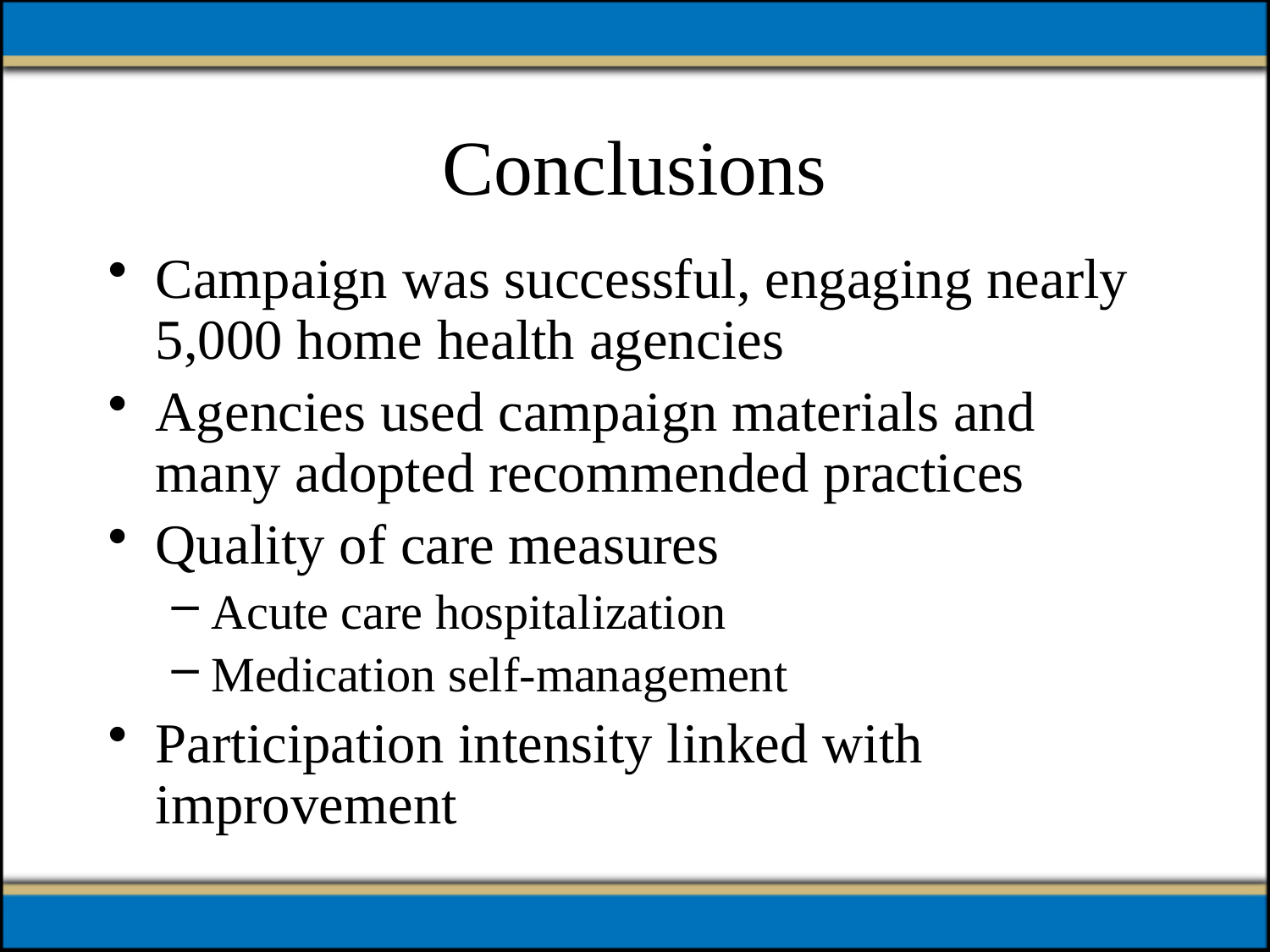

# Conclusions
Campaign was successful, engaging nearly 5,000 home health agencies
Agencies used campaign materials and many adopted recommended practices
Quality of care measures
Acute care hospitalization
Medication self-management
Participation intensity linked with improvement